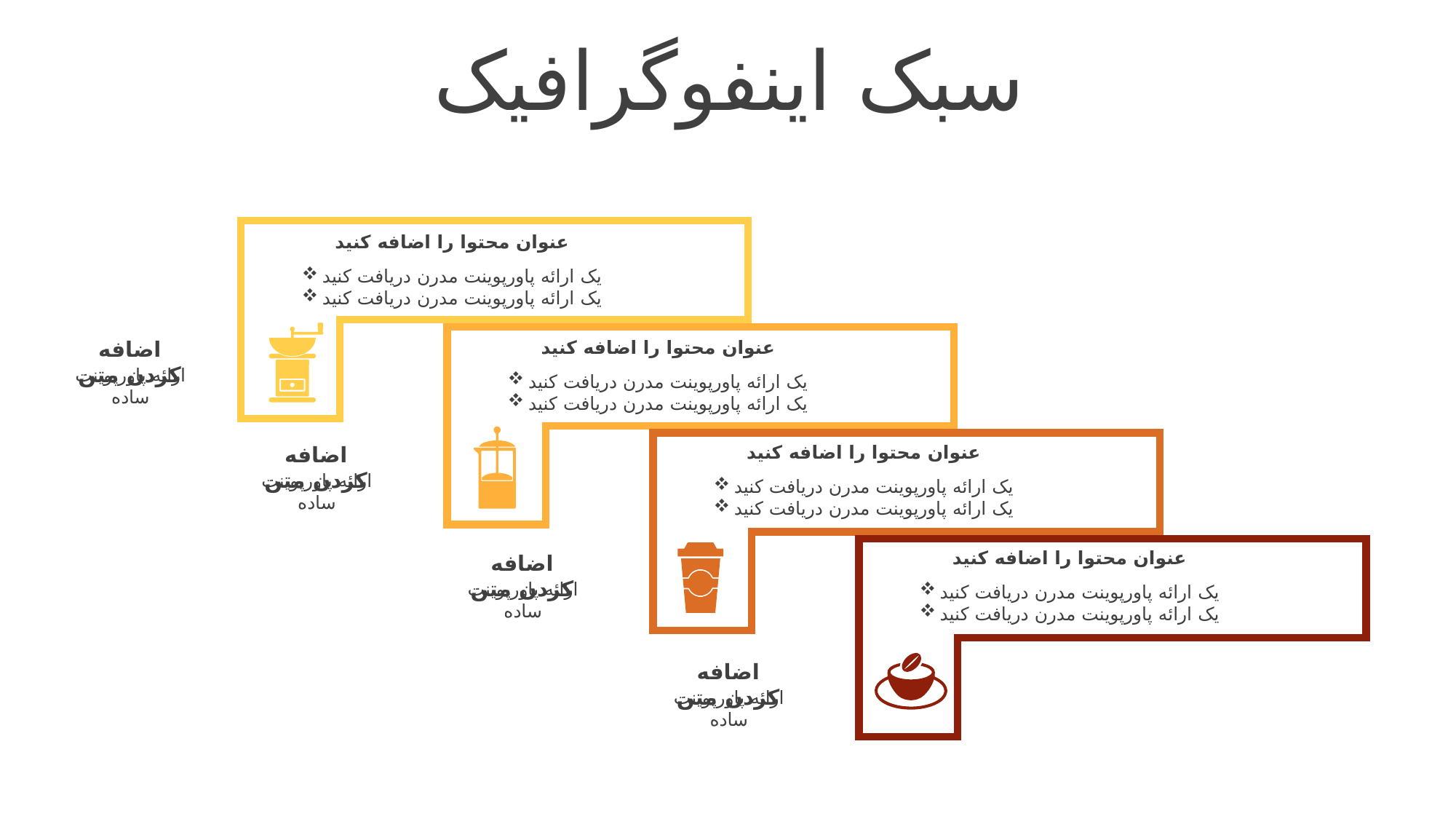

سبک اینفوگرافیک

عنوان محتوا را اضافه کنید
یک ارائه پاورپوینت مدرن دریافت کنید
یک ارائه پاورپوینت مدرن دریافت کنید

عنوان محتوا را اضافه کنید
یک ارائه پاورپوینت مدرن دریافت کنید
یک ارائه پاورپوینت مدرن دریافت کنید
اضافه کردن متن
ارائه پاورپوینت ساده

عنوان محتوا را اضافه کنید
یک ارائه پاورپوینت مدرن دریافت کنید
یک ارائه پاورپوینت مدرن دریافت کنید
اضافه کردن متن
ارائه پاورپوینت ساده
عنوان محتوا را اضافه کنید
یک ارائه پاورپوینت مدرن دریافت کنید
یک ارائه پاورپوینت مدرن دریافت کنید

اضافه کردن متن
ارائه پاورپوینت ساده

اضافه کردن متن
ارائه پاورپوینت ساده